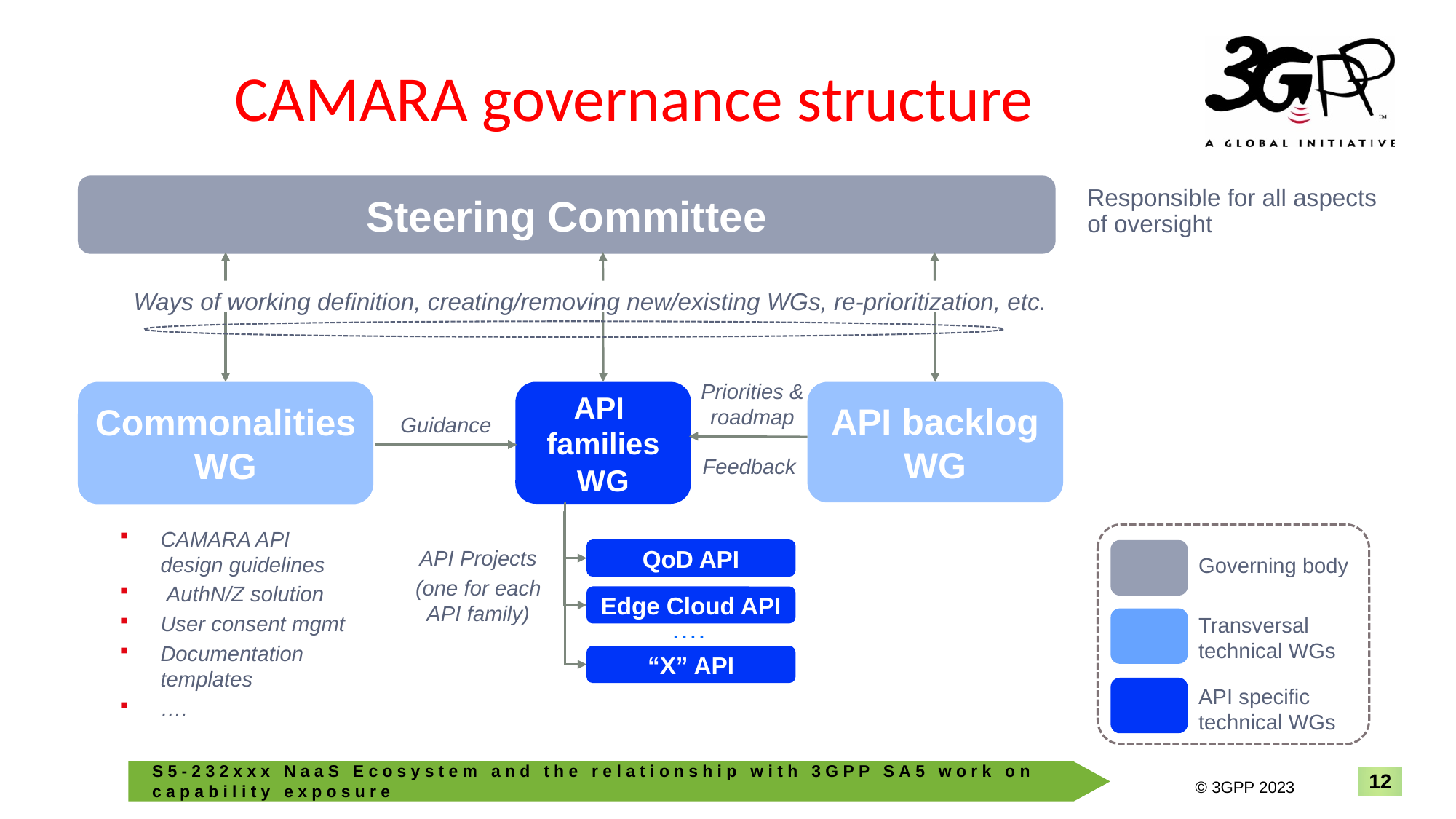

# CAMARA governance structure
Steering Committee
Responsible for all aspects of oversight

Ways of working definition, creating/removing new/existing WGs, re-prioritization, etc.

Priorities & roadmap
API backlog WG
Commonalities WG
API  families
WG
Guidance
Feedback
CAMARA API design guidelines
 AuthN/Z solution
User consent mgmt
Documentation templates
….

API Projects
(one for each API family)
QoD API

Governing body
Edge Cloud API
….
Transversal technical WGs

“X” API

API specific technical WGs